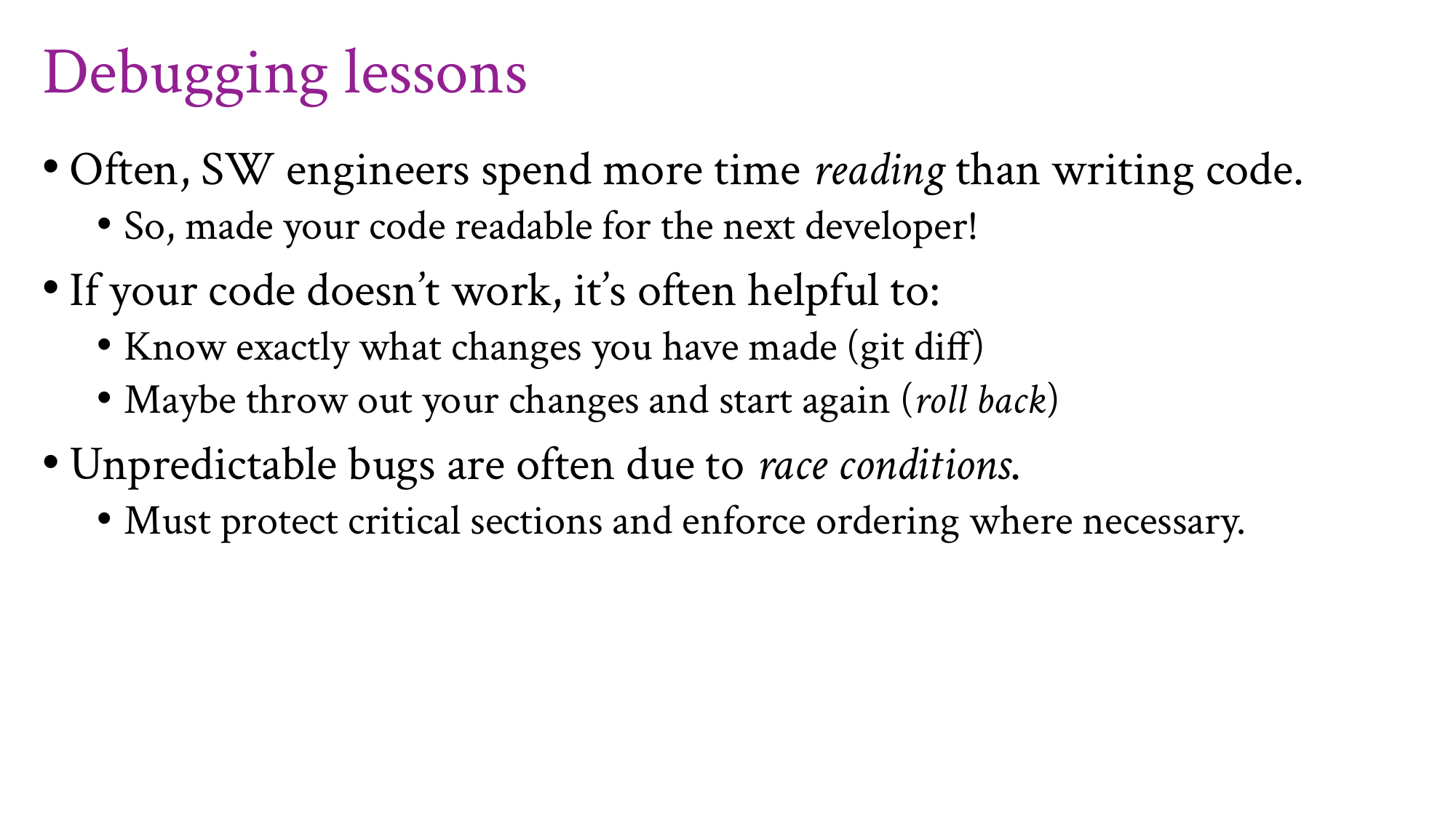

# Debugging lessons
Often, SW engineers spend more time reading than writing code.
So, made your code readable for the next developer!
If your code doesn’t work, it’s often helpful to:
Know exactly what changes you have made (git diff)
Maybe throw out your changes and start again (roll back)
Unpredictable bugs are often due to race conditions.
Must protect critical sections and enforce ordering where necessary.